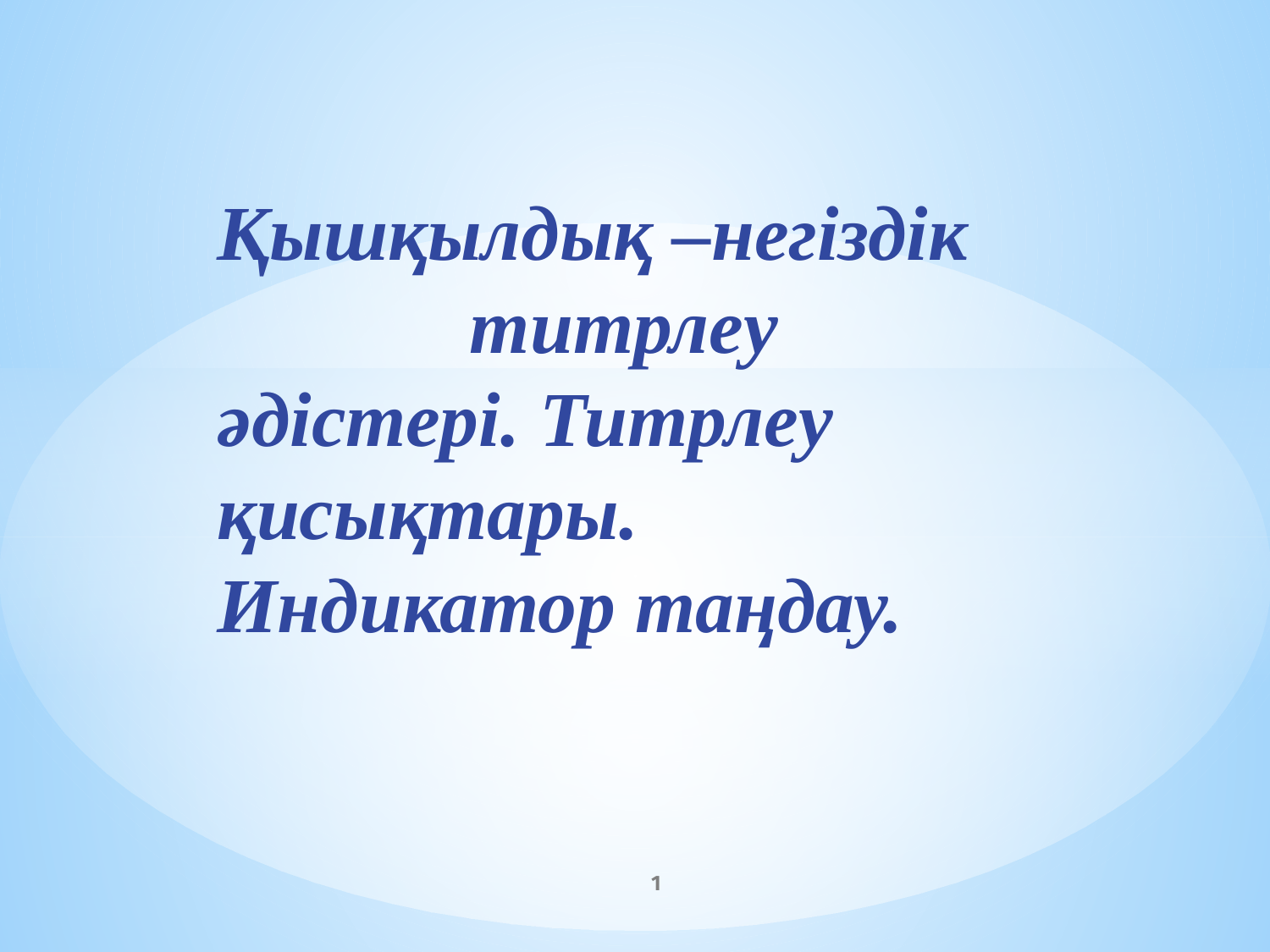

Қышқылдық –негіздік              титрлеу әдістері. Титрлеу қисықтары. Индикатор таңдау.
1